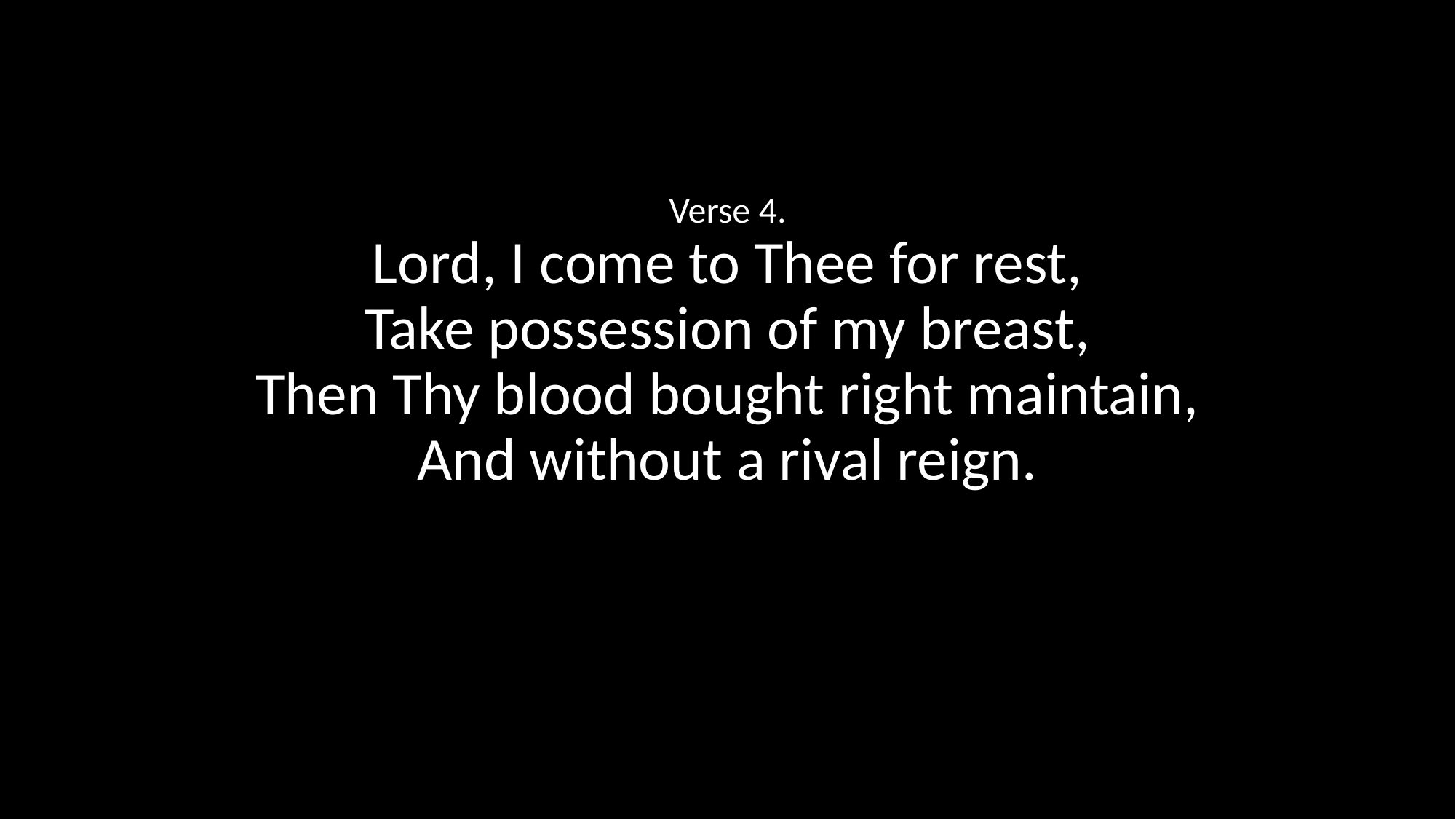

Verse 4.
Lord, I come to Thee for rest,
Take possession of my breast,
Then Thy blood bought right maintain,
And without a rival reign.